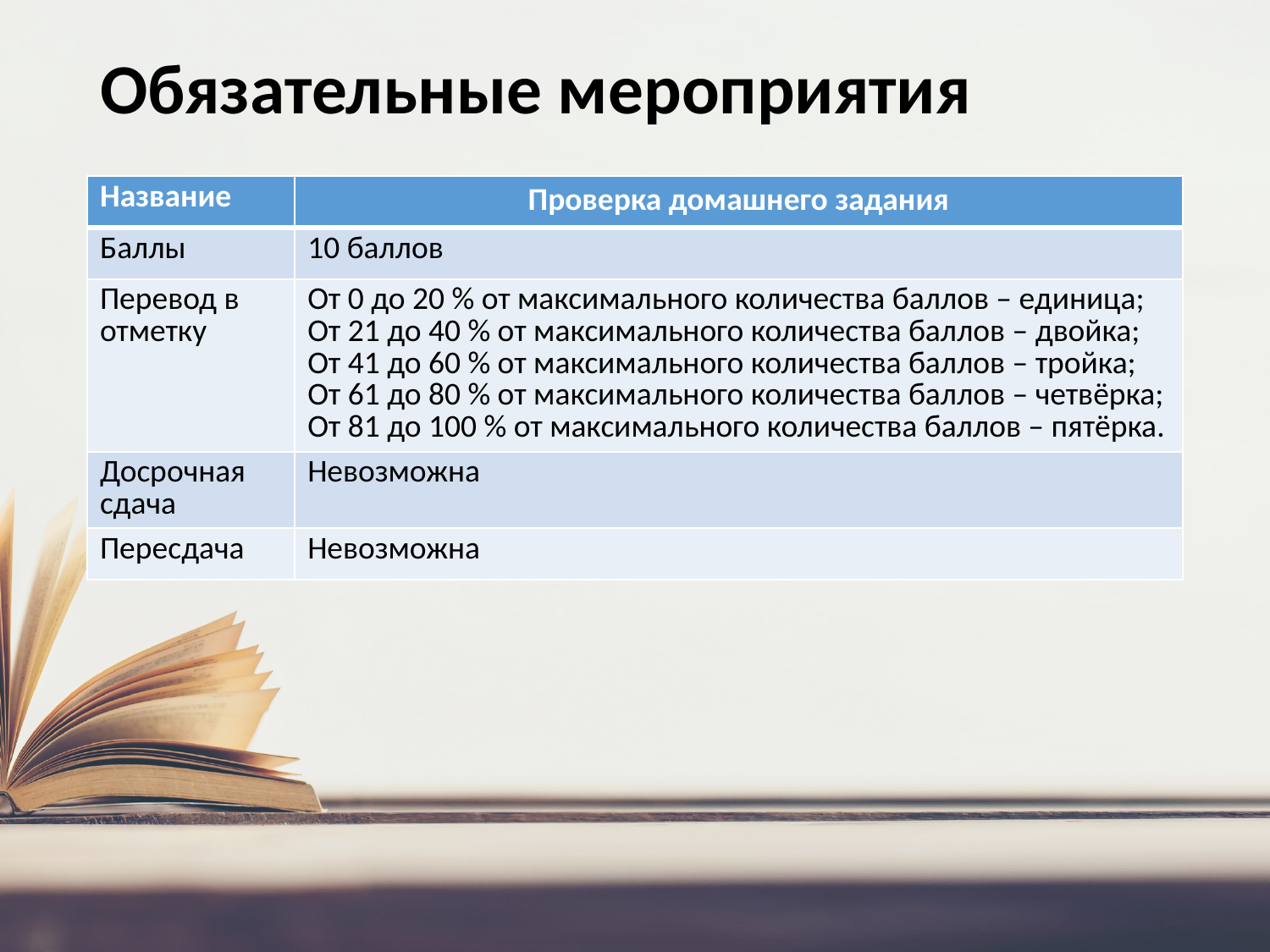

# Обязательные мероприятия
| Название | Проверка домашнего задания |
| --- | --- |
| Баллы | 10 баллов |
| Перевод в отметку | От 0 до 20 % от максимального количества баллов – единица; От 21 до 40 % от максимального количества баллов – двойка; От 41 до 60 % от максимального количества баллов – тройка; От 61 до 80 % от максимального количества баллов – четвёрка; От 81 до 100 % от максимального количества баллов – пятёрка. |
| Досрочная сдача | Невозможна |
| Пересдача | Невозможна |